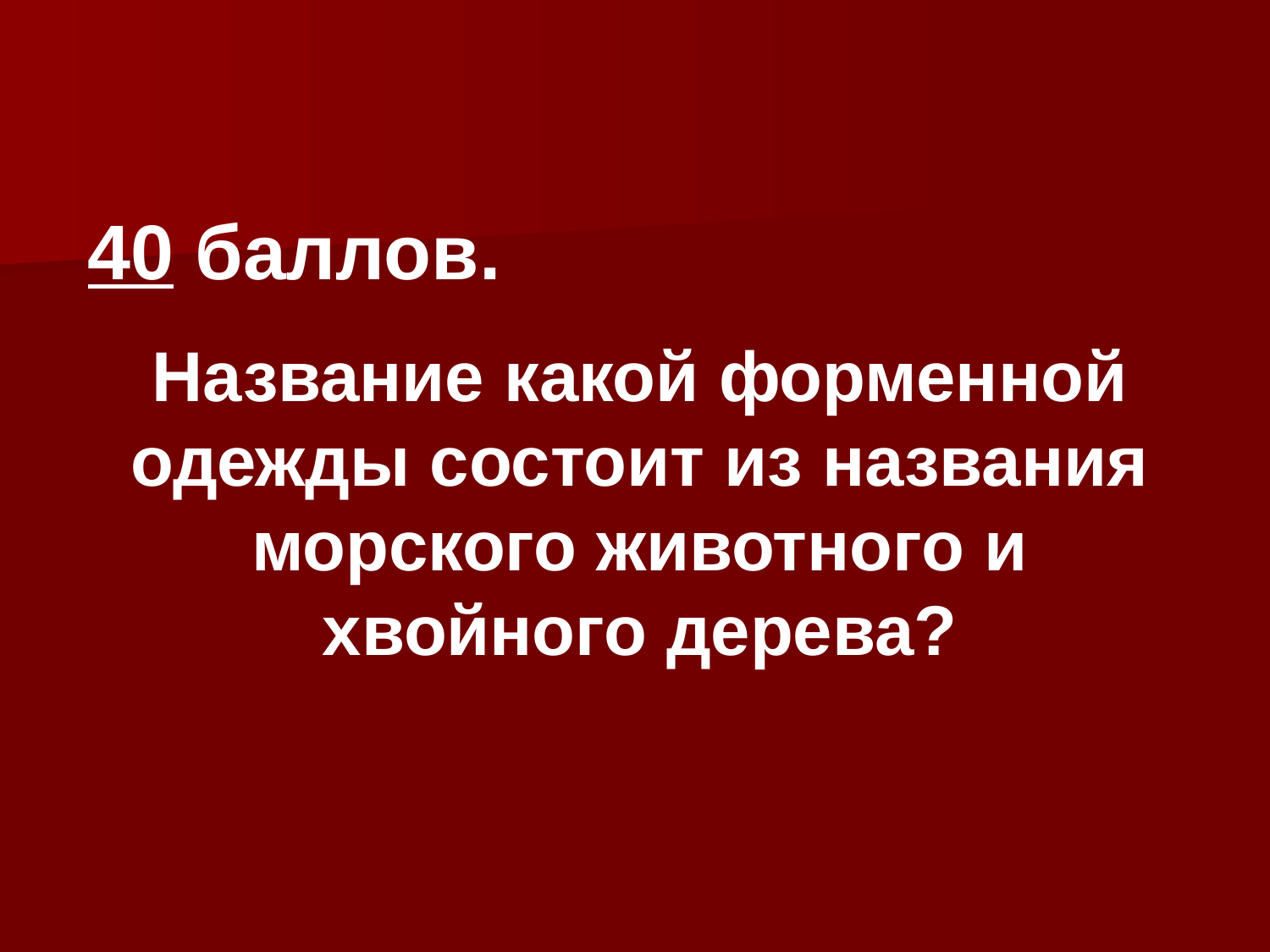

40 баллов.
Название какой форменной одежды состоит из названия морского животного и хвойного дерева?